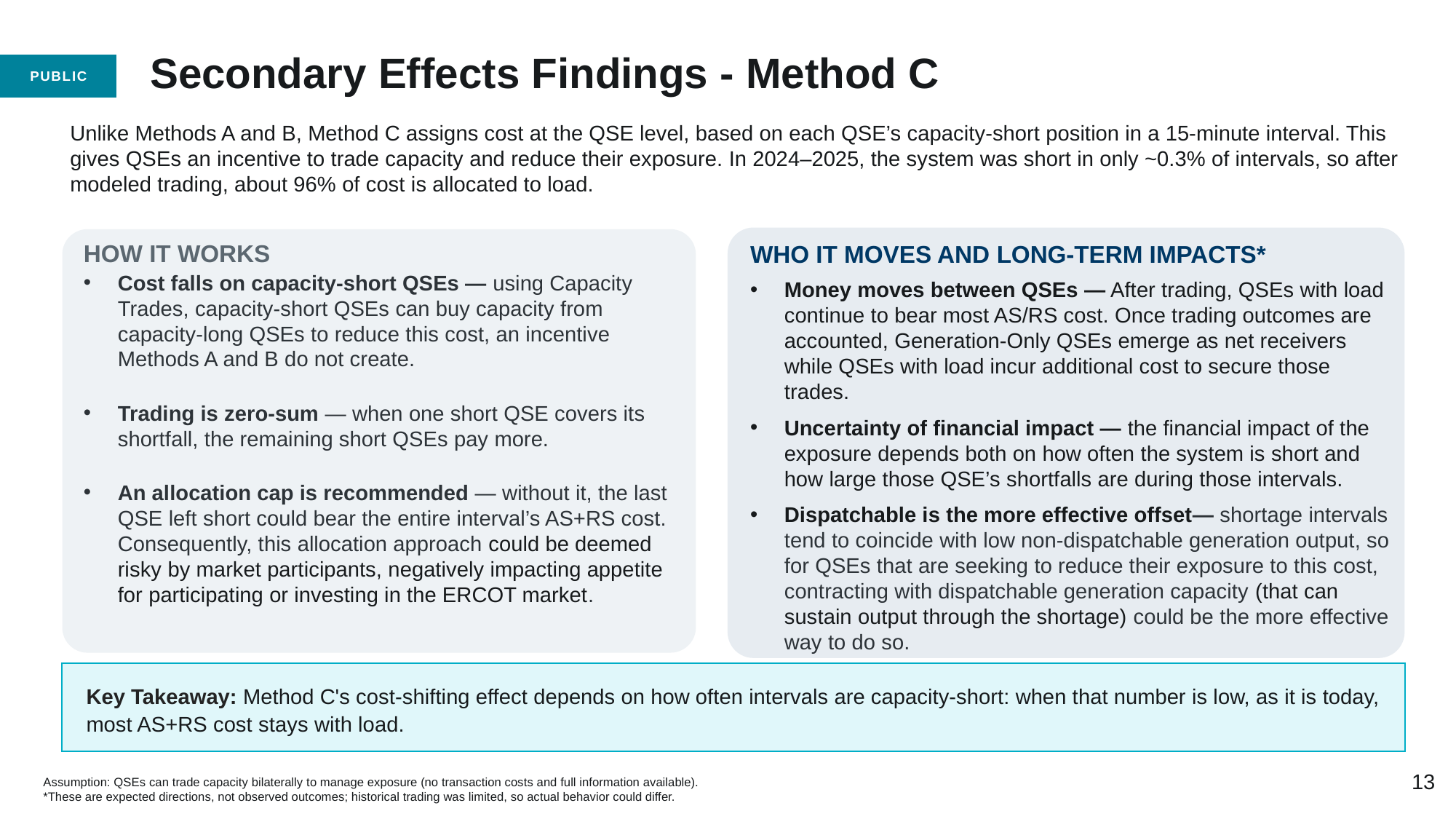

# Secondary Effects Findings - Method C
Unlike Methods A and B, Method C assigns cost at the QSE level, based on each QSE’s capacity-short position in a 15-minute interval. This gives QSEs an incentive to trade capacity and reduce their exposure. In 2024–2025, the system was short in only ~0.3% of intervals, so after modeled trading, about 96% of cost is allocated to load.

WHO IT MOVES AND LONG-TERM IMPACTS*
Money moves between QSEs — After trading, QSEs with load continue to bear most AS/RS cost. Once trading outcomes are accounted, Generation-Only QSEs emerge as net receivers while QSEs with load incur additional cost to secure those trades.
Uncertainty of financial impact — the financial impact of the exposure depends both on how often the system is short and how large those QSE’s shortfalls are during those intervals.
Dispatchable is the more effective offset— shortage intervals tend to coincide with low non-dispatchable generation output, so for QSEs that are seeking to reduce their exposure to this cost, contracting with dispatchable generation capacity (that can sustain output through the shortage) could be the more effective way to do so.

HOW IT WORKS
Cost falls on capacity-short QSEs — using Capacity Trades, capacity-short QSEs can buy capacity from capacity-long QSEs to reduce this cost, an incentive Methods A and B do not create.

Trading is zero-sum — when one short QSE covers its shortfall, the remaining short QSEs pay more.

An allocation cap is recommended — without it, the last QSE left short could bear the entire interval’s AS+RS cost. Consequently, this allocation approach could be deemed risky by market participants, negatively impacting appetite for participating or investing in the ERCOT market.
Key Takeaway: Method C's cost-shifting effect depends on how often intervals are capacity-short: when that number is low, as it is today, most AS+RS cost stays with load.
13
Assumption: QSEs can trade capacity bilaterally to manage exposure (no transaction costs and full information available).
*These are expected directions, not observed outcomes; historical trading was limited, so actual behavior could differ.